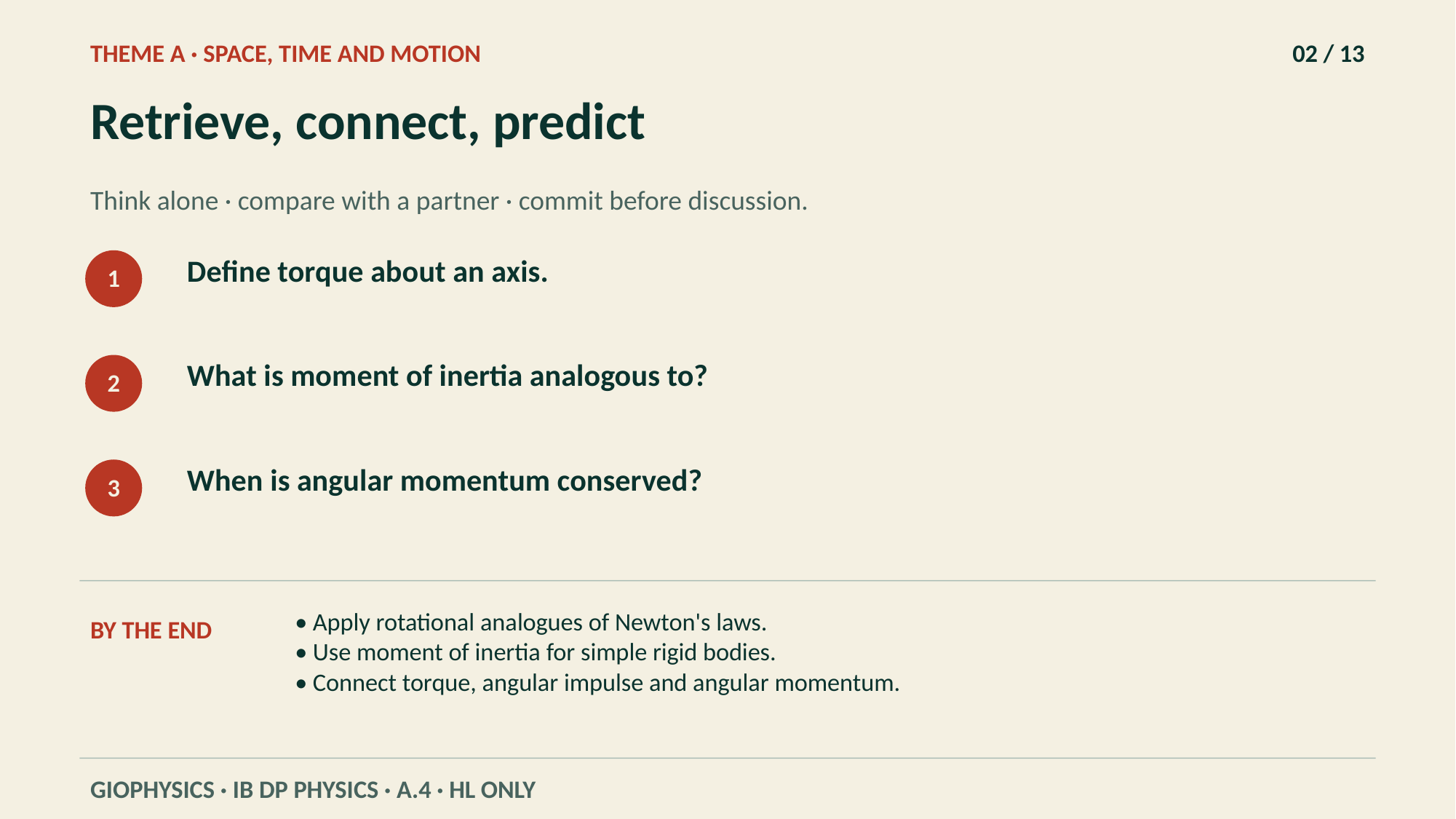

THEME A · SPACE, TIME AND MOTION
02 / 13
Retrieve, connect, predict
Think alone · compare with a partner · commit before discussion.
Define torque about an axis.

1
What is moment of inertia analogous to?

2
When is angular momentum conserved?

3

• Apply rotational analogues of Newton's laws.
• Use moment of inertia for simple rigid bodies.
• Connect torque, angular impulse and angular momentum.
BY THE END

GIOPHYSICS · IB DP PHYSICS · A.4 · HL ONLY